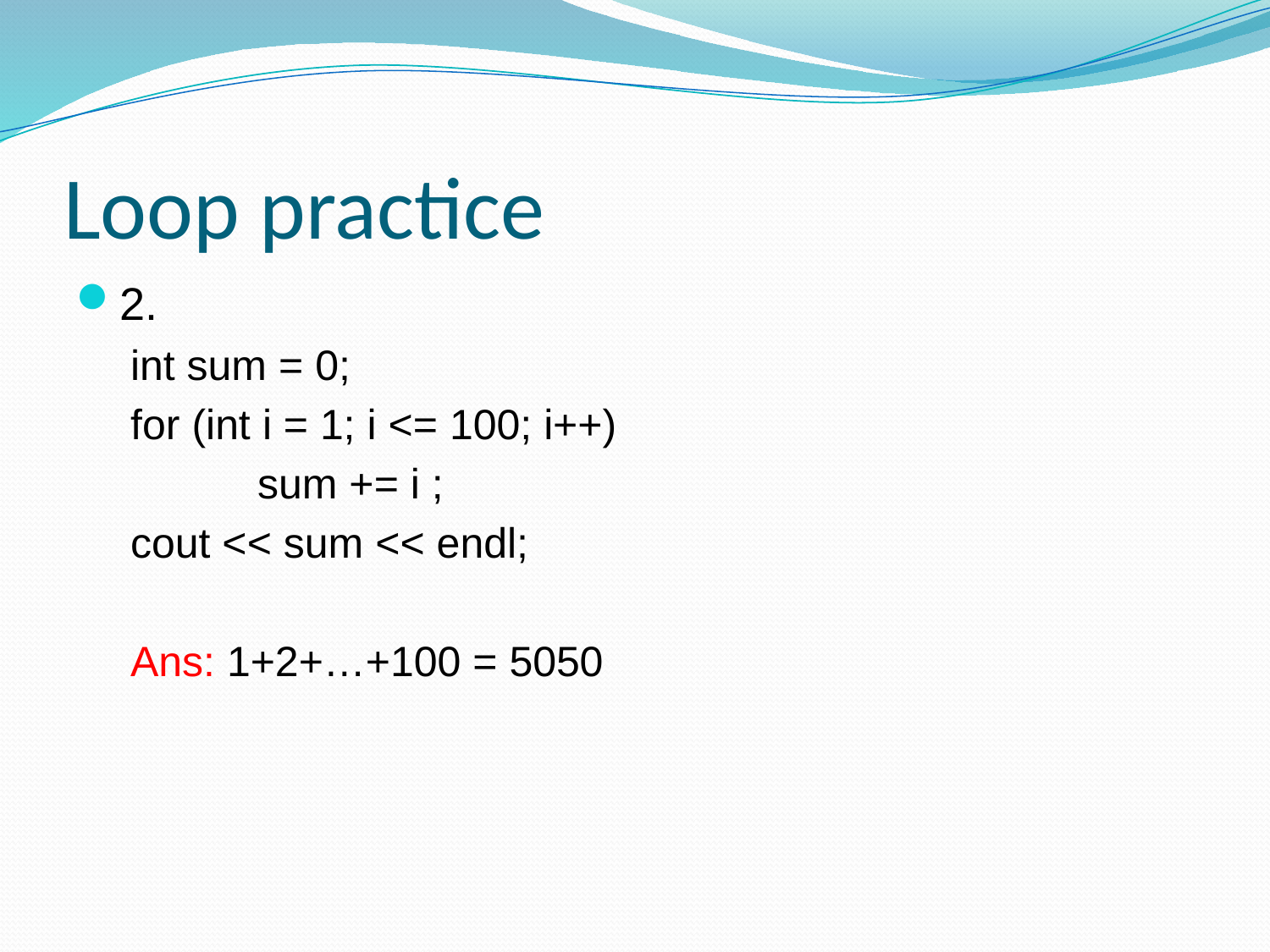

# Loop practice
2.
int sum = 0;
for (int i = 1; i <= 100; i++)
	sum += i ;
cout << sum << endl;

Ans: 1+2+…+100 = 5050